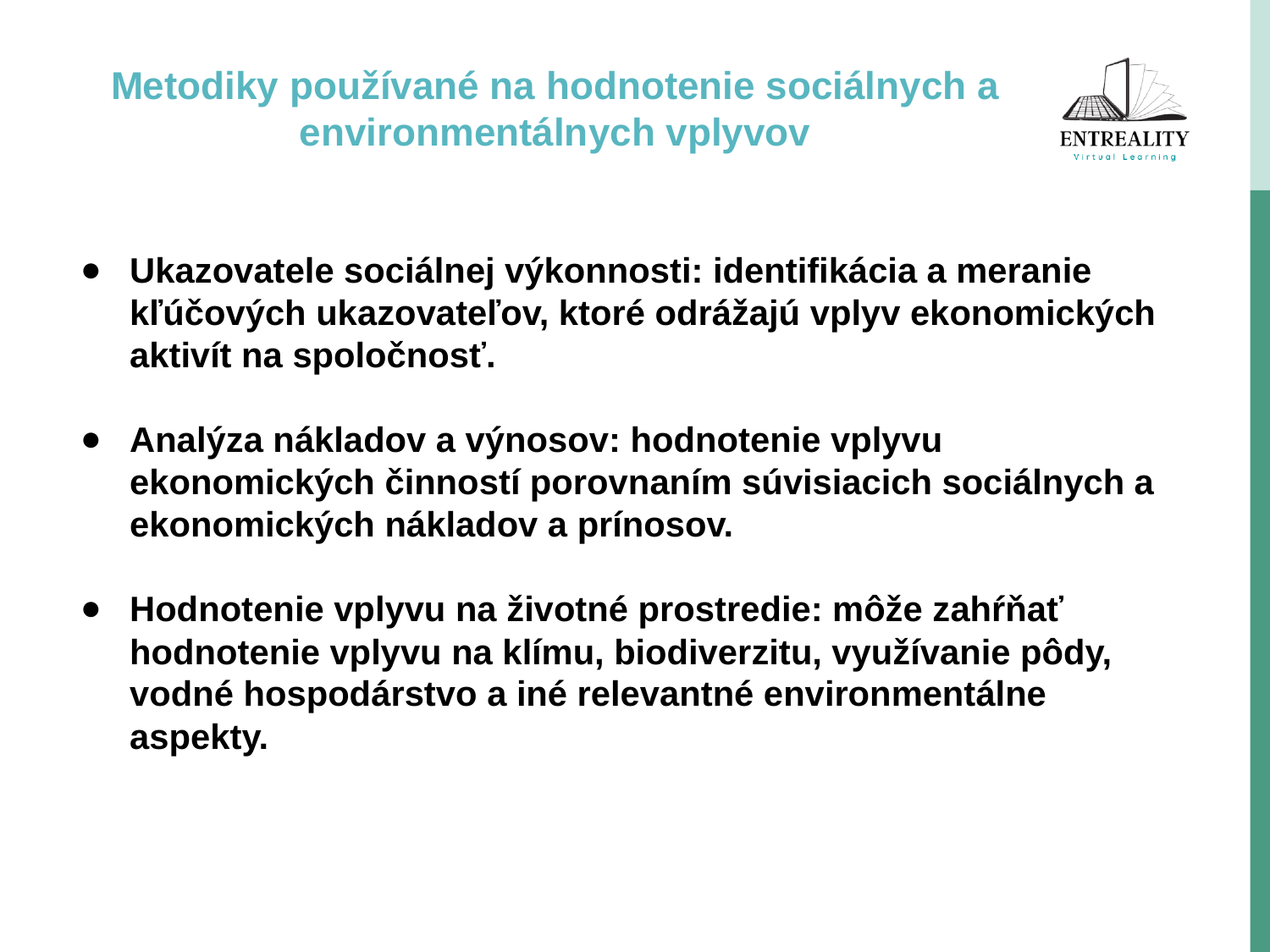

Metodiky používané na hodnotenie sociálnych a environmentálnych vplyvov
Ukazovatele sociálnej výkonnosti: identifikácia a meranie kľúčových ukazovateľov, ktoré odrážajú vplyv ekonomických aktivít na spoločnosť.
Analýza nákladov a výnosov: hodnotenie vplyvu ekonomických činností porovnaním súvisiacich sociálnych a ekonomických nákladov a prínosov.
Hodnotenie vplyvu na životné prostredie: môže zahŕňať hodnotenie vplyvu na klímu, biodiverzitu, využívanie pôdy, vodné hospodárstvo a iné relevantné environmentálne aspekty.